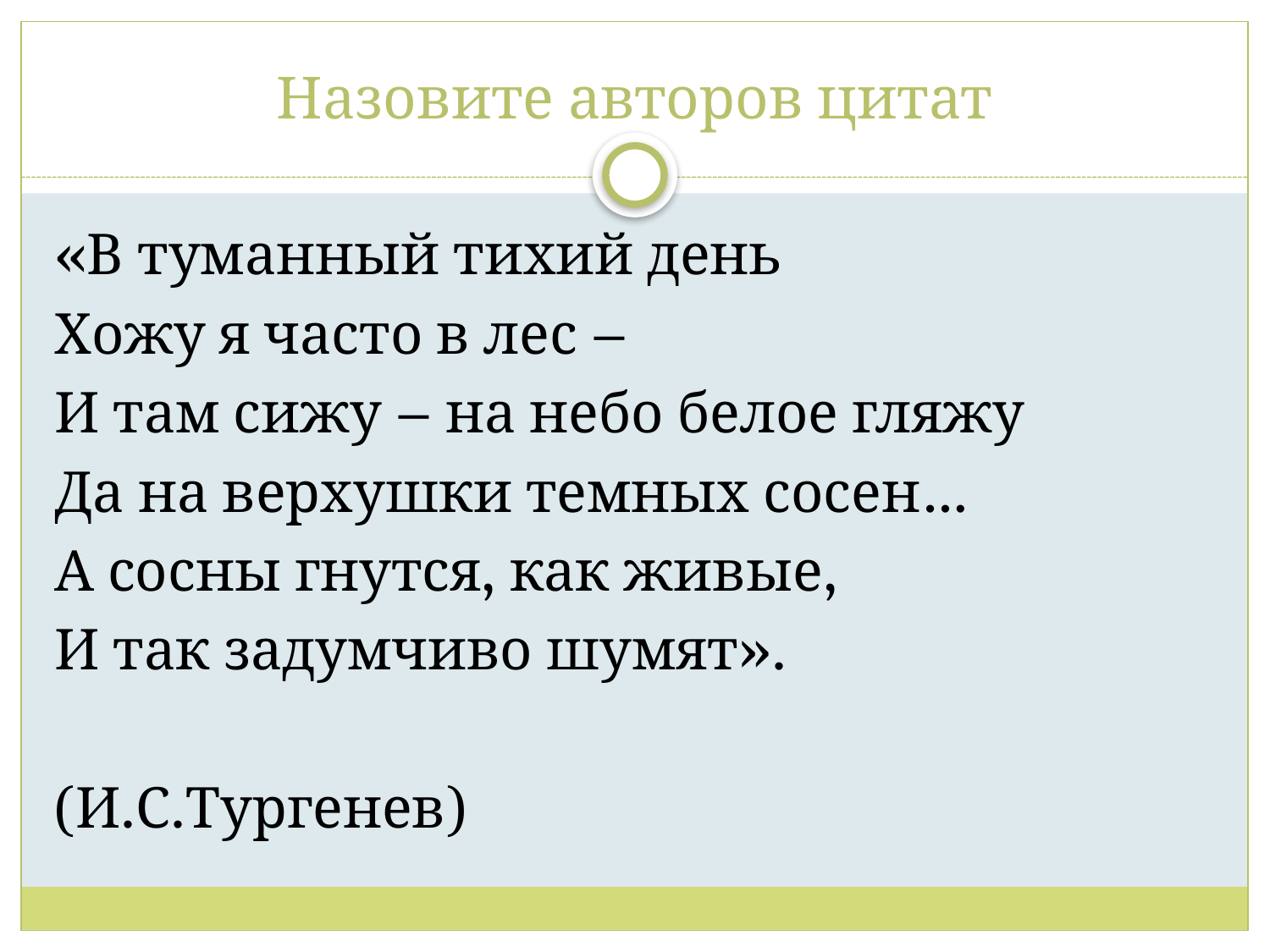

# Назовите авторов цитат
«В туманный тихий день
Хожу я часто в лес –
И там сижу – на небо белое гляжу
Да на верхушки темных сосен…
А сосны гнутся, как живые,
И так задумчиво шумят».

(И.С.Тургенев)